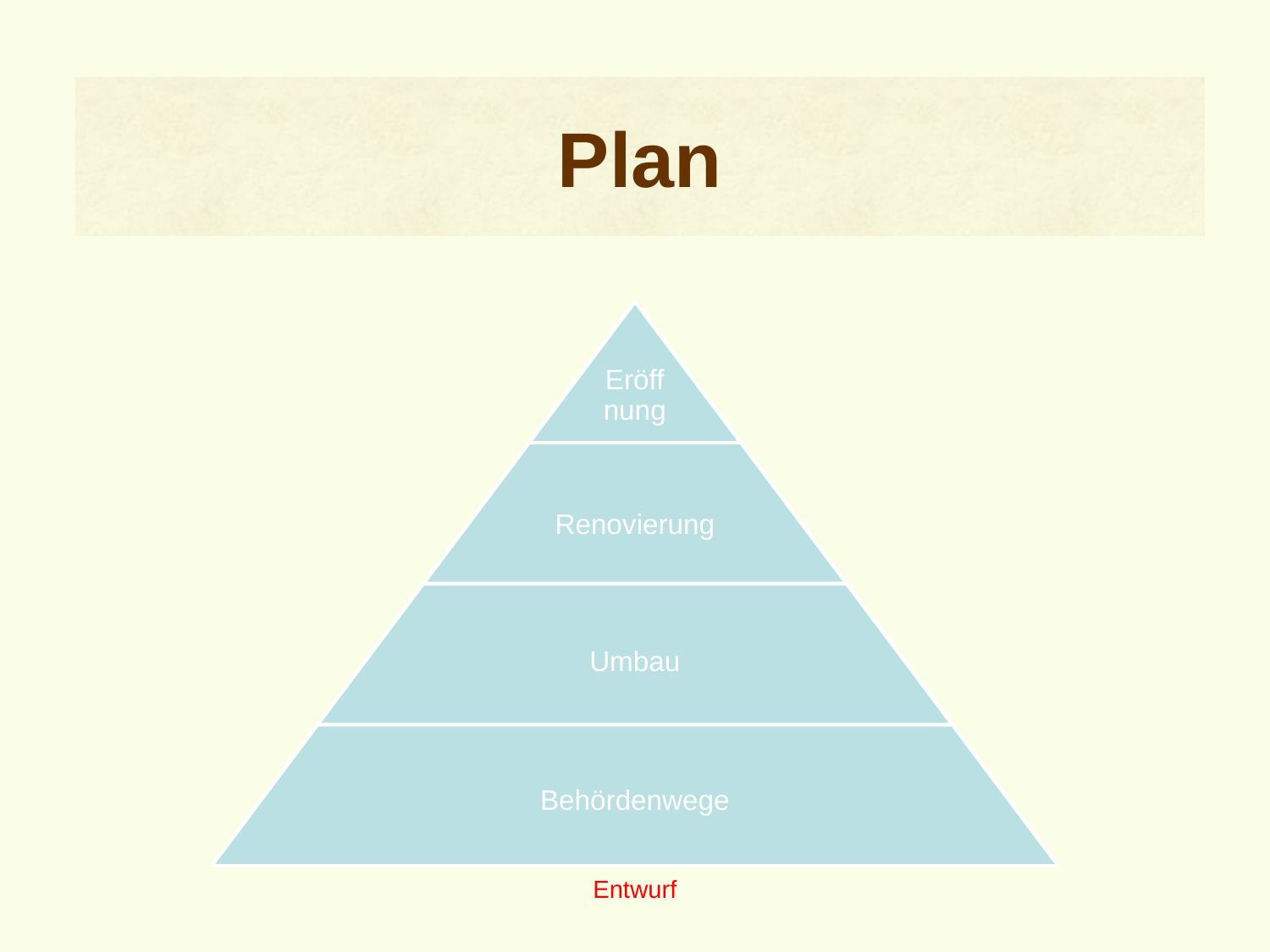

# Plan
Eröffnung
Renovierung
Umbau
Behördenwege
Entwurf